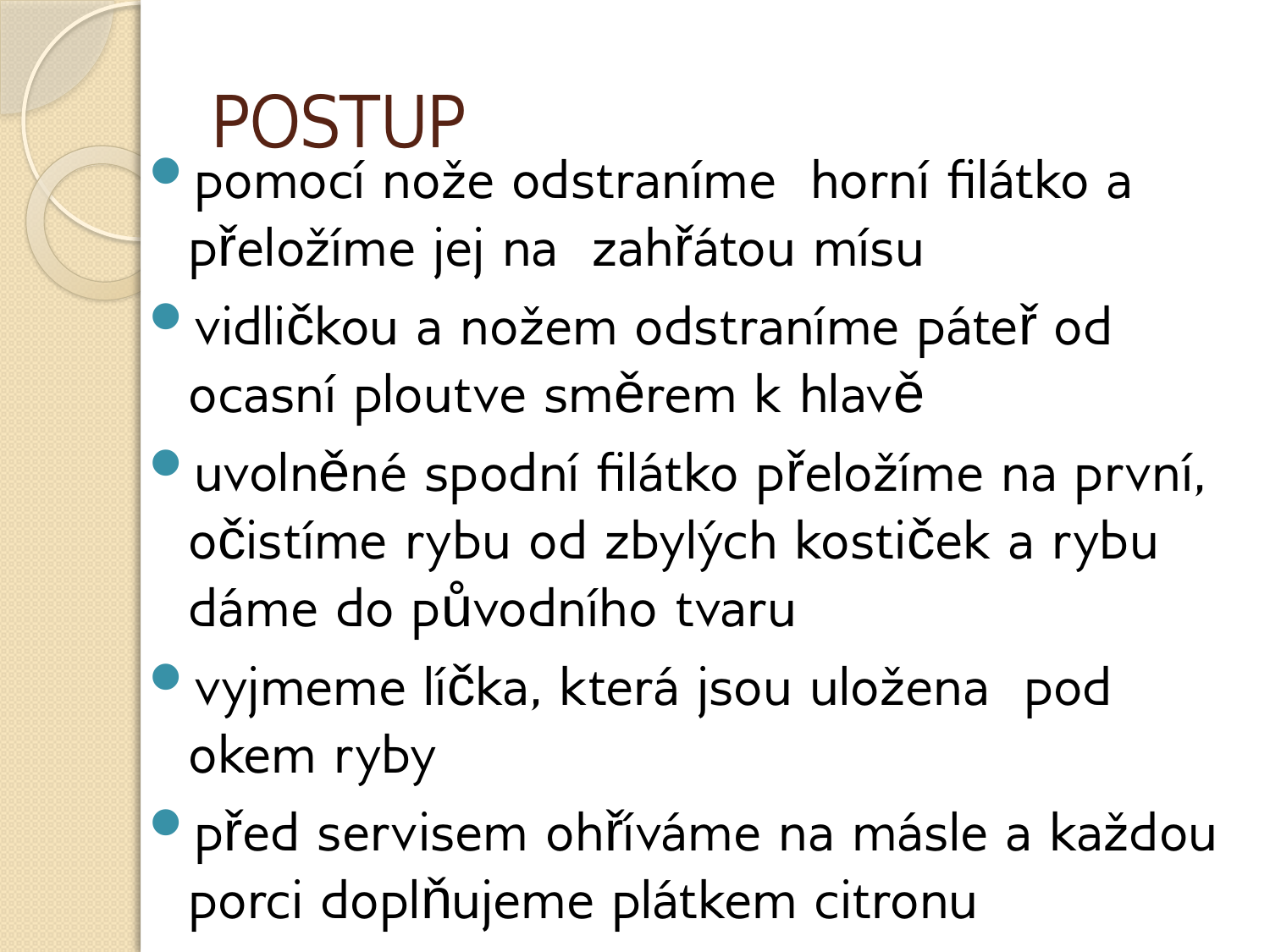

# POSTUP
pomocí nože odstraníme  horní filátko a přeložíme jej na  zahřátou mísu
vidličkou a nožem odstraníme páteř od ocasní ploutve směrem k hlavě
uvolněné spodní filátko přeložíme na první, očistíme rybu od zbylých kostiček a rybu dáme do původního tvaru
vyjmeme líčka, která jsou uložena  pod okem ryby
před servisem ohříváme na másle a každou porci doplňujeme plátkem citronu